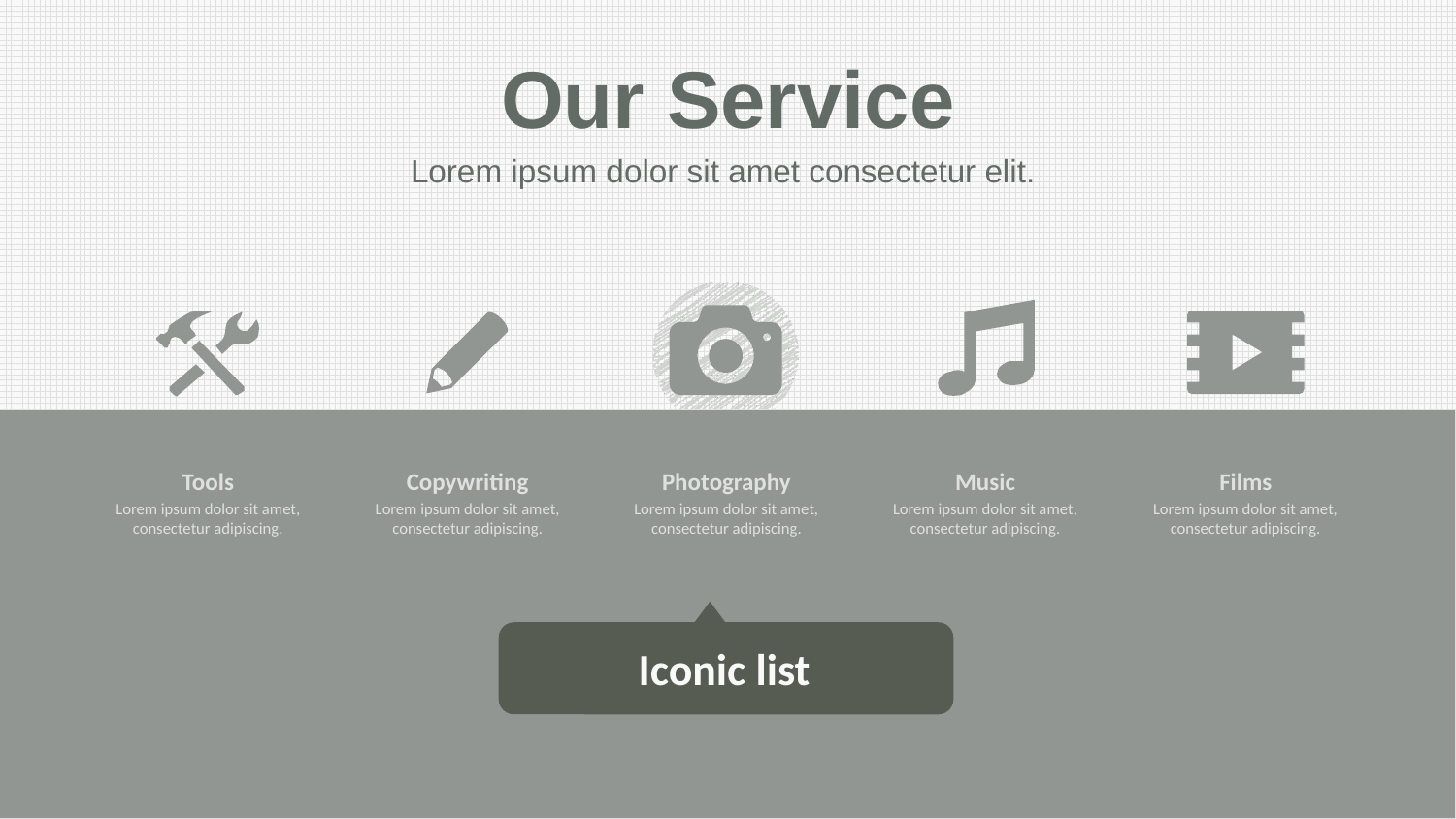

Our Service
Lorem ipsum dolor sit amet consectetur elit.

Tools
Lorem ipsum dolor sit amet, consectetur adipiscing.
Copywriting
Lorem ipsum dolor sit amet, consectetur adipiscing.
Photography
Lorem ipsum dolor sit amet, consectetur adipiscing.
Music
Lorem ipsum dolor sit amet, consectetur adipiscing.
Films
Lorem ipsum dolor sit amet, consectetur adipiscing.

Iconic list